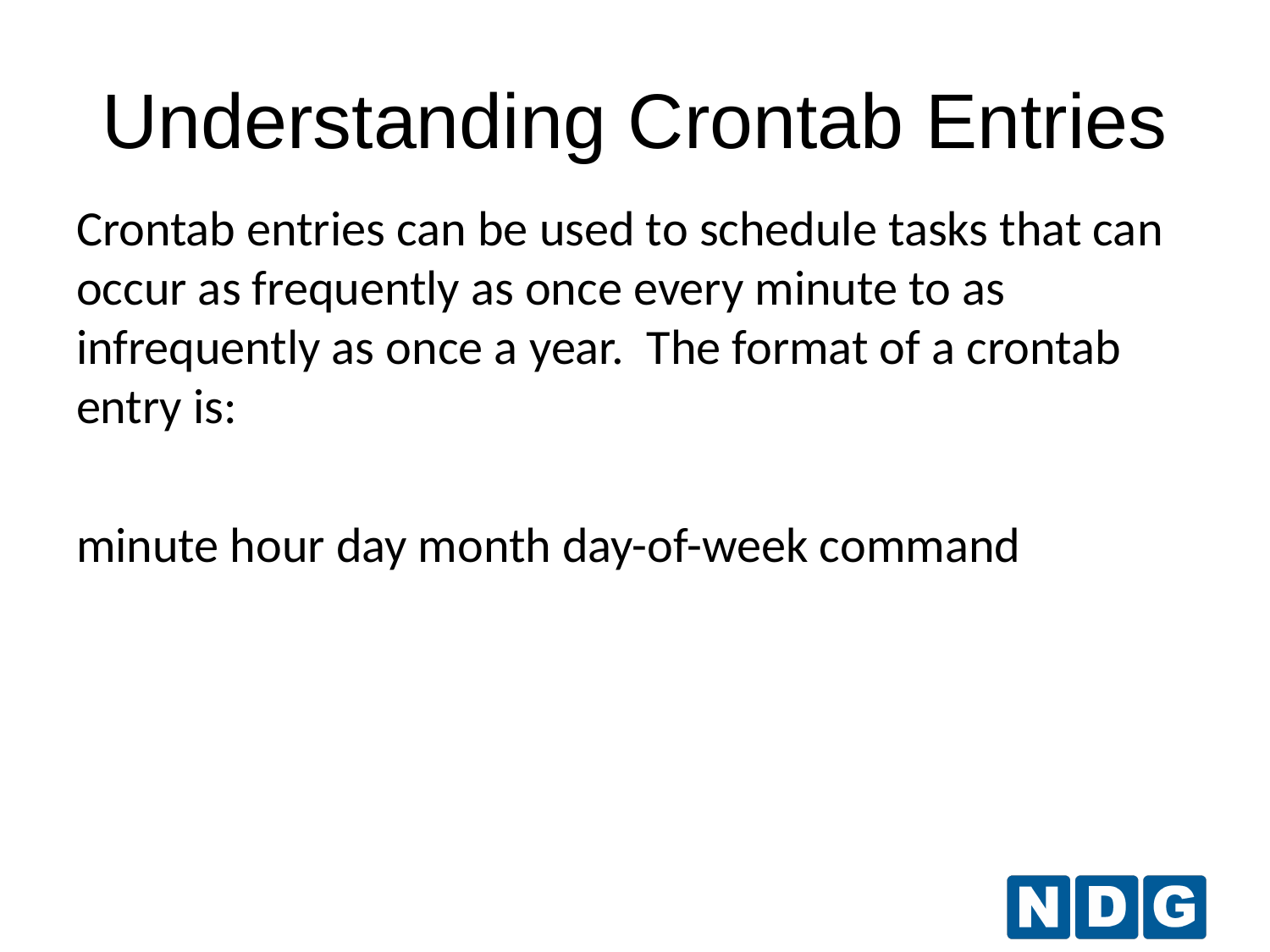

Understanding Crontab Entries
Crontab entries can be used to schedule tasks that can occur as frequently as once every minute to as infrequently as once a year.  The format of a crontab entry is:

minute hour day month day-of-week command